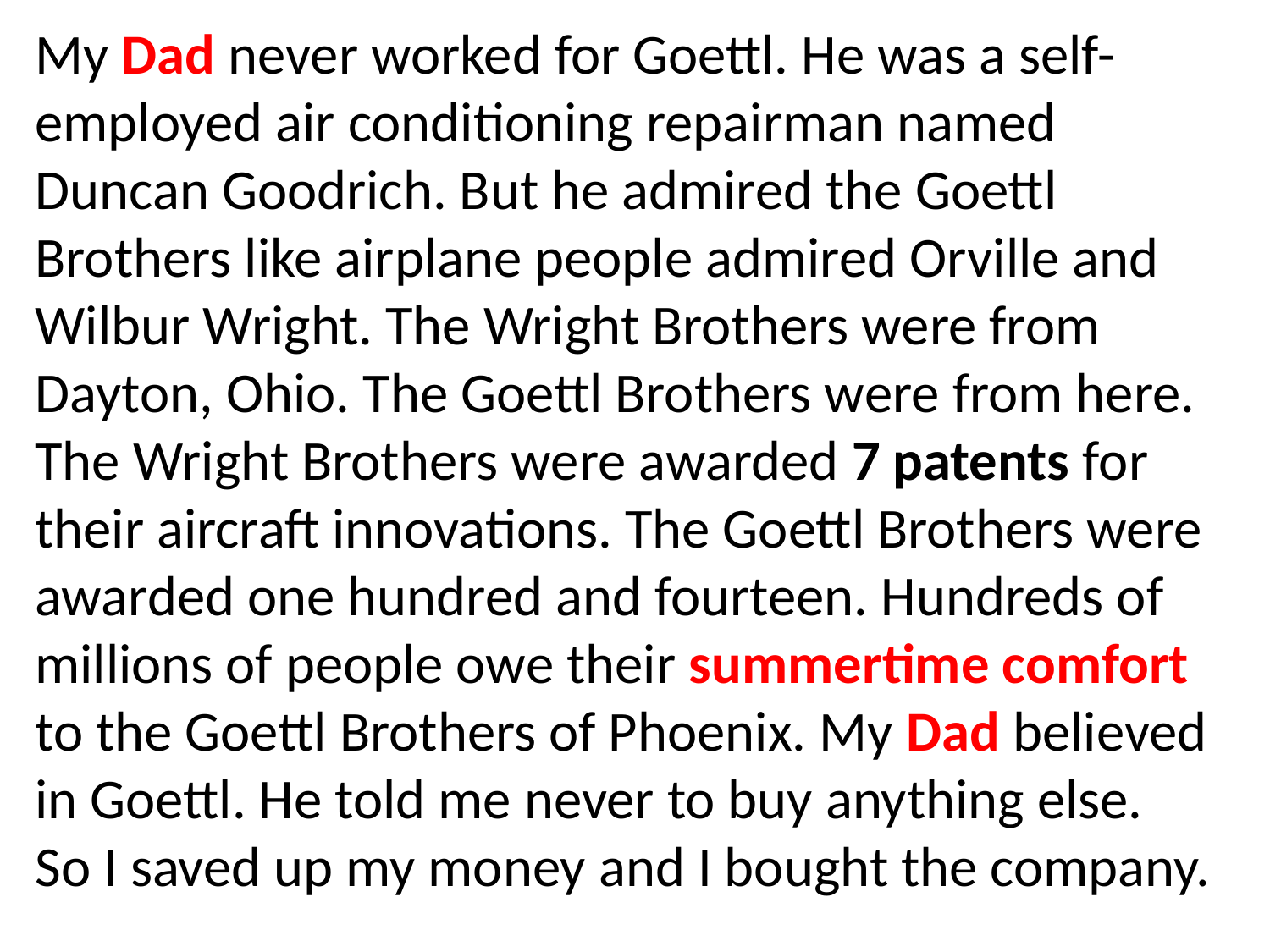

My Dad never worked for Goettl. He was a self-employed air conditioning repairman named Duncan Goodrich. But he admired the Goettl Brothers like airplane people admired Orville and Wilbur Wright. The Wright Brothers were from Dayton, Ohio. The Goettl Brothers were from here. The Wright Brothers were awarded 7 patents for their aircraft innovations. The Goettl Brothers were awarded one hundred and fourteen. Hundreds of millions of people owe their summertime comfort to the Goettl Brothers of Phoenix. My Dad believed in Goettl. He told me never to buy anything else.
So I saved up my money and I bought the company.